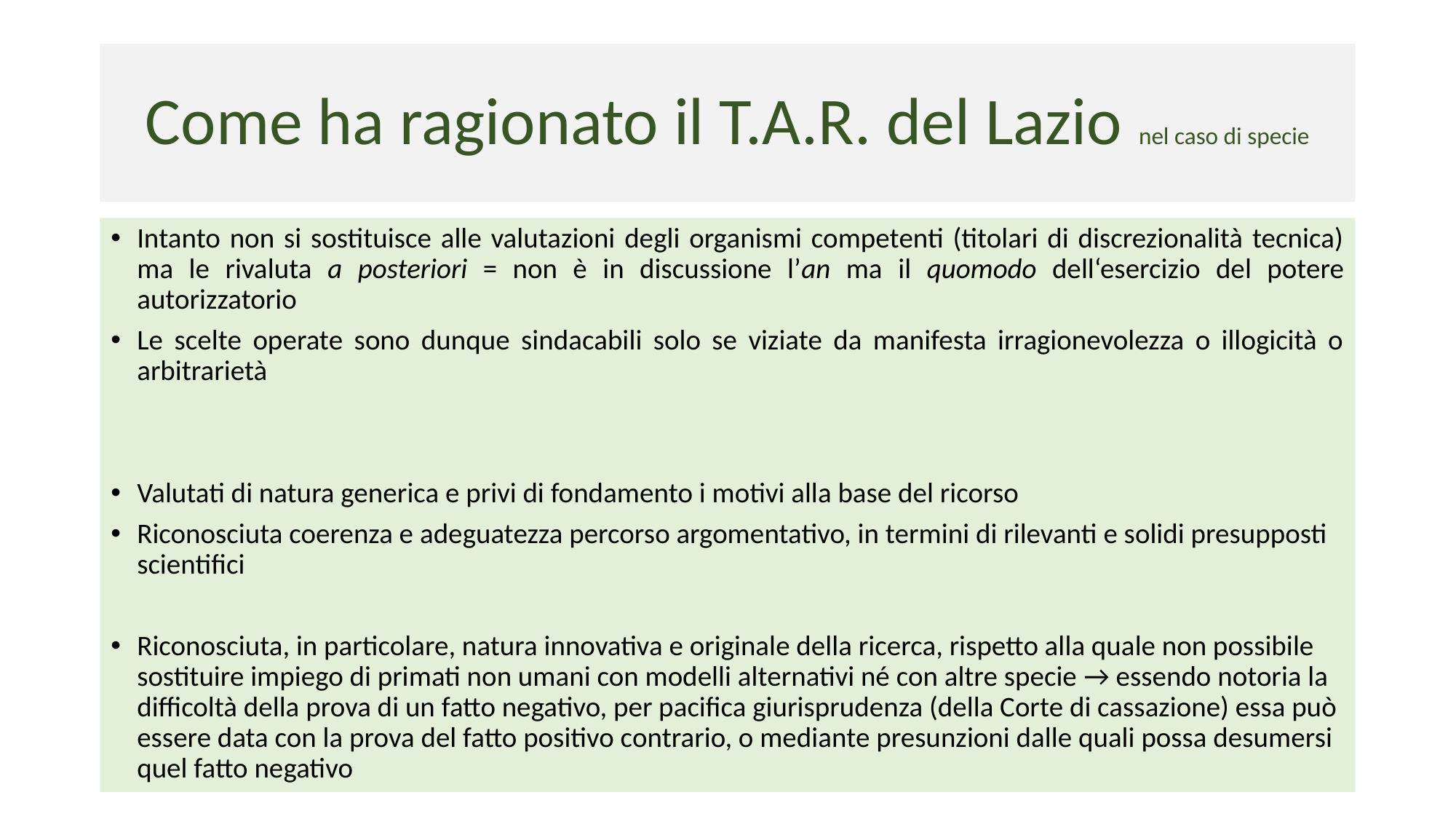

# Come ha ragionato il T.A.R. del Lazio nel caso di specie
Intanto non si sostituisce alle valutazioni degli organismi competenti (titolari di discrezionalità tecnica) ma le rivaluta a posteriori = non è in discussione l’an ma il quomodo dell‘esercizio del potere autorizzatorio
Le scelte operate sono dunque sindacabili solo se viziate da manifesta irragionevolezza o illogicità o arbitrarietà

Valutati di natura generica e privi di fondamento i motivi alla base del ricorso
Riconosciuta coerenza e adeguatezza percorso argomentativo, in termini di rilevanti e solidi presupposti scientifici

Riconosciuta, in particolare, natura innovativa e originale della ricerca, rispetto alla quale non possibile sostituire impiego di primati non umani con modelli alternativi né con altre specie → essendo notoria la difficoltà della prova di un fatto negativo, per pacifica giurisprudenza (della Corte di cassazione) essa può essere data con la prova del fatto positivo contrario, o mediante presunzioni dalle quali possa desumersi quel fatto negativo